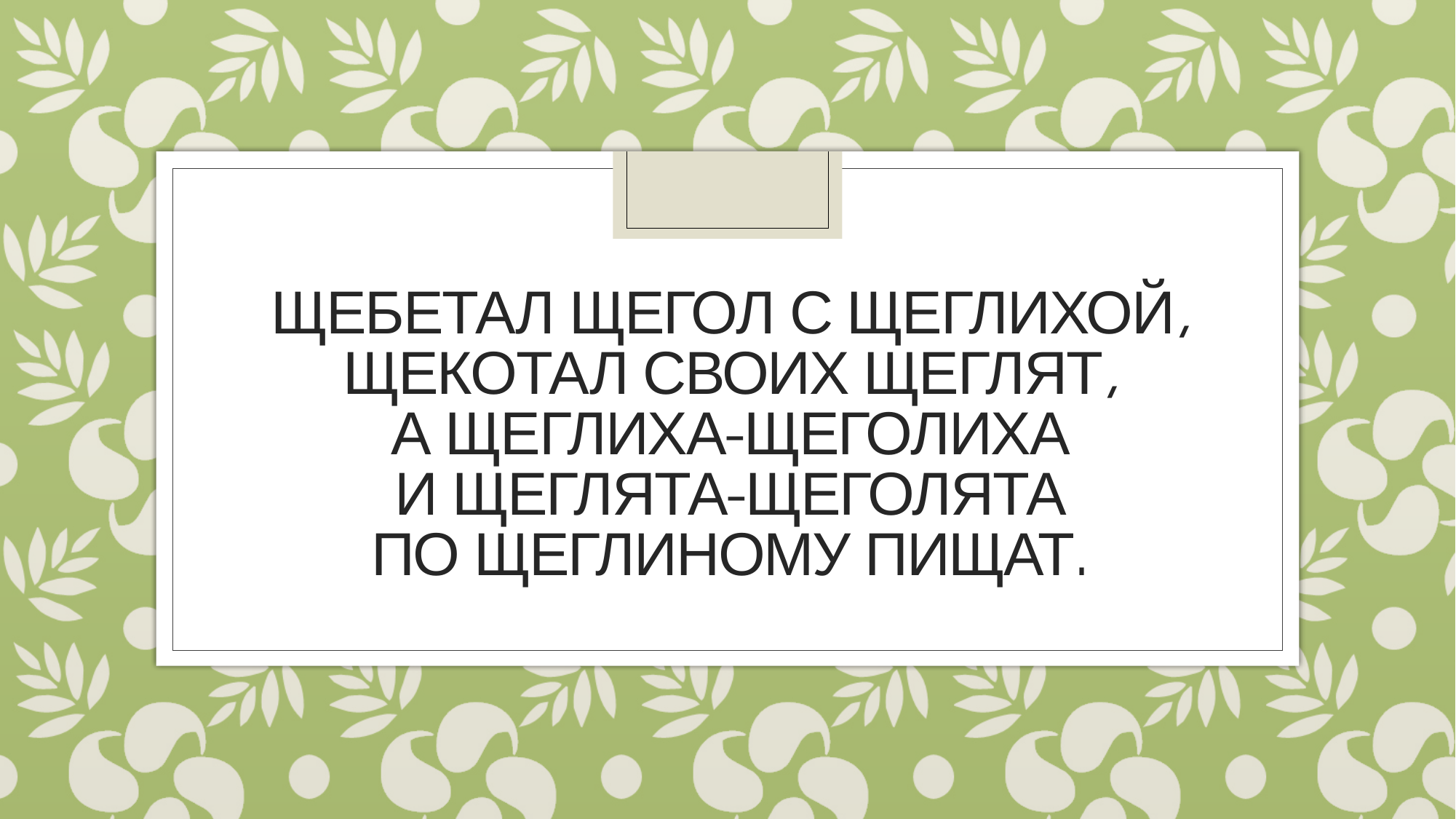

# Щебетал щегол с щеглихой, Щекотал своих щеглят, А щеглиха-щеголиха И щеглята-щеголята По щеглиному пищат.